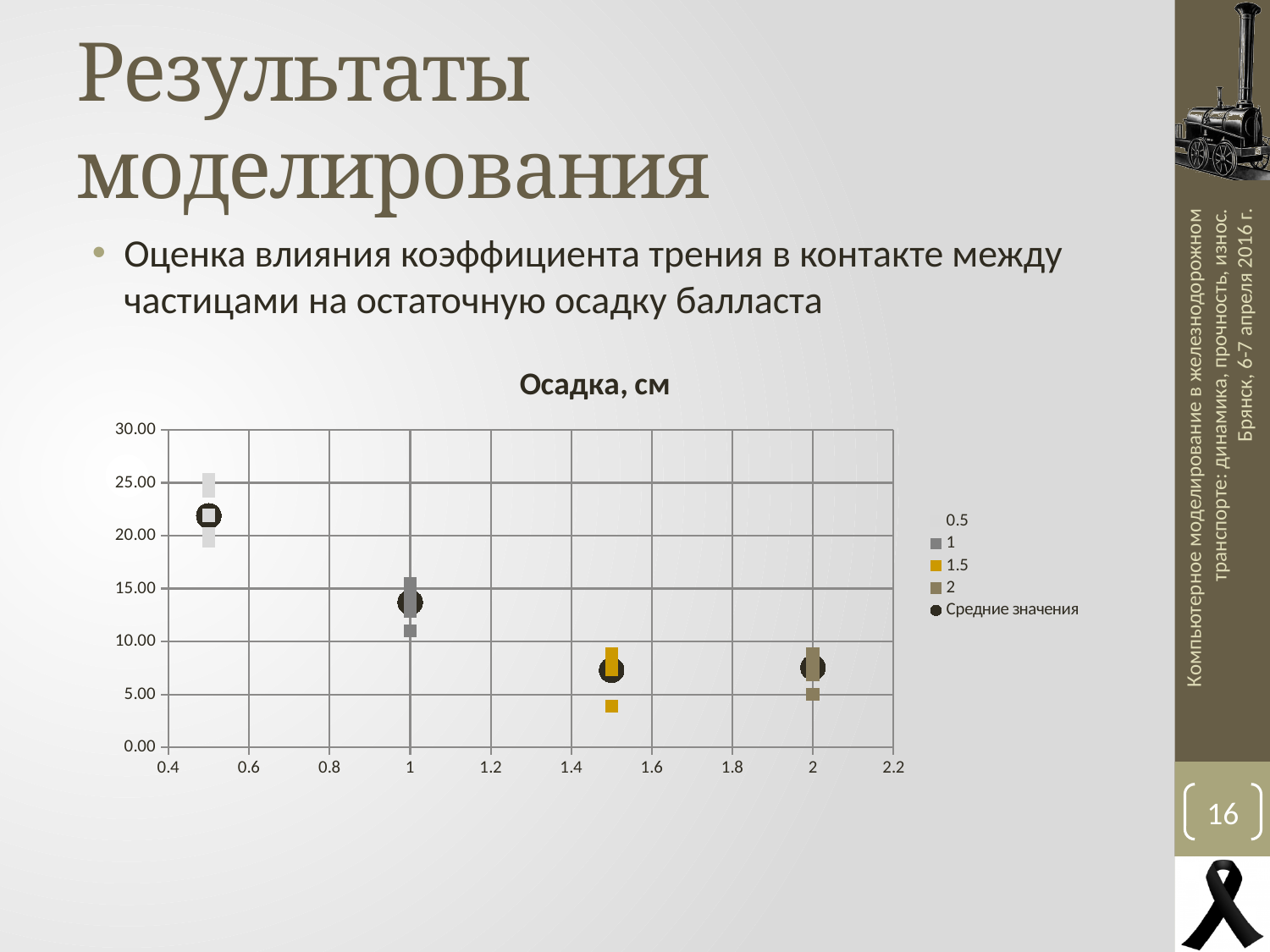

# Результаты моделирования
Оценка влияния коэффициента трения в контакте между частицами на остаточную осадку балласта

### Chart: Осадка, см

| Category | 0.5 | 1 | 1.5 | 2 | Средние значения |
|---|---|---|---|---|---|
Компьютерное моделирование в железнодорожном транспорте: динамика, прочность, износ.
Брянск, 6-7 апреля 2016 г.
16